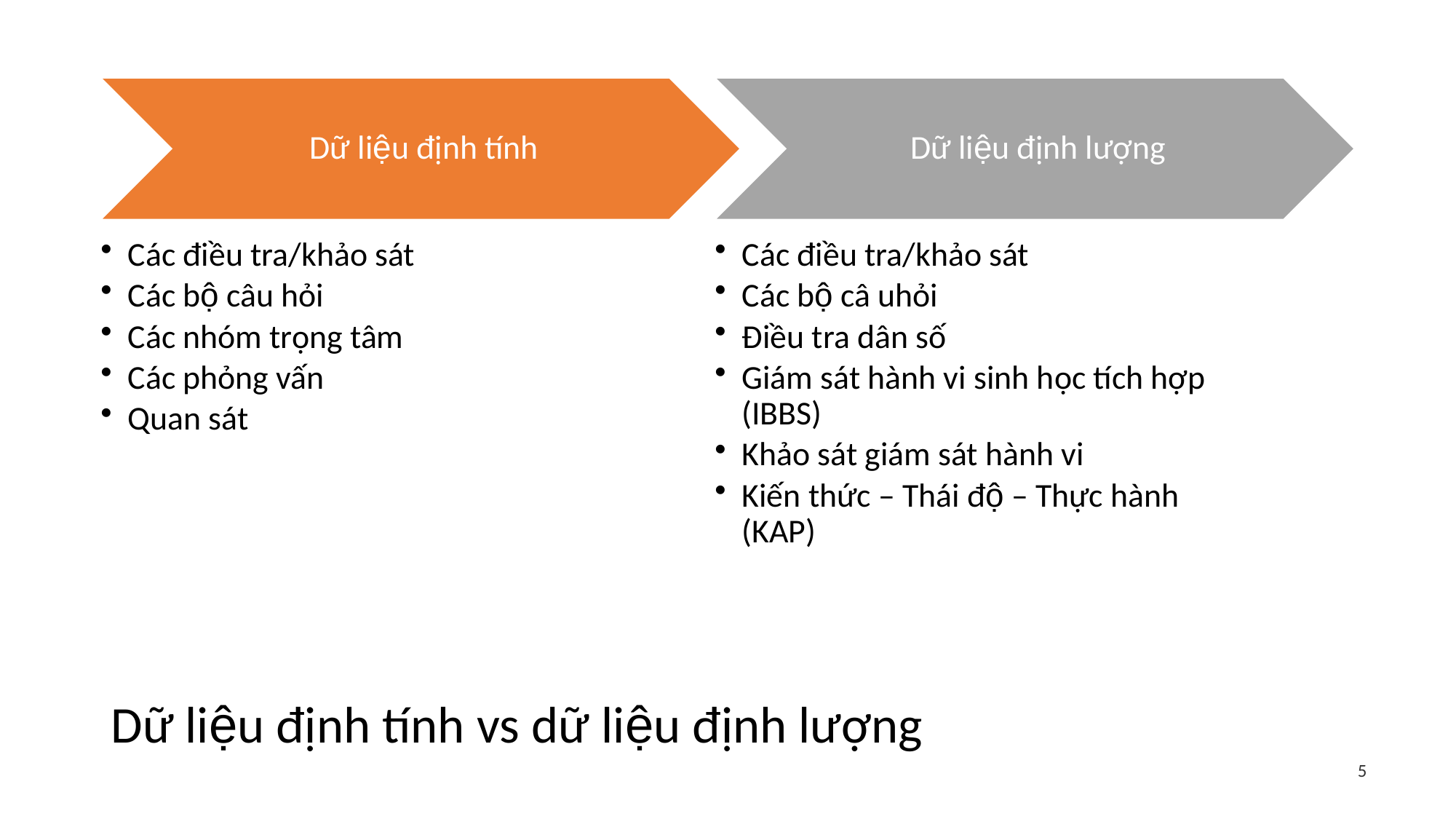

Dữ liệu định tính
Các điều tra/khảo sát
Các bộ câu hỏi
Các nhóm trọng tâm
Các phỏng vấn
Quan sát
Dữ liệu định lượng
Các điều tra/khảo sát
Các bộ câ uhỏi
Điều tra dân số
Giám sát hành vi sinh học tích hợp (IBBS)
Khảo sát giám sát hành vi
Kiến thức – Thái độ – Thực hành (KAP)
# Dữ liệu định tính vs dữ liệu định lượng
5